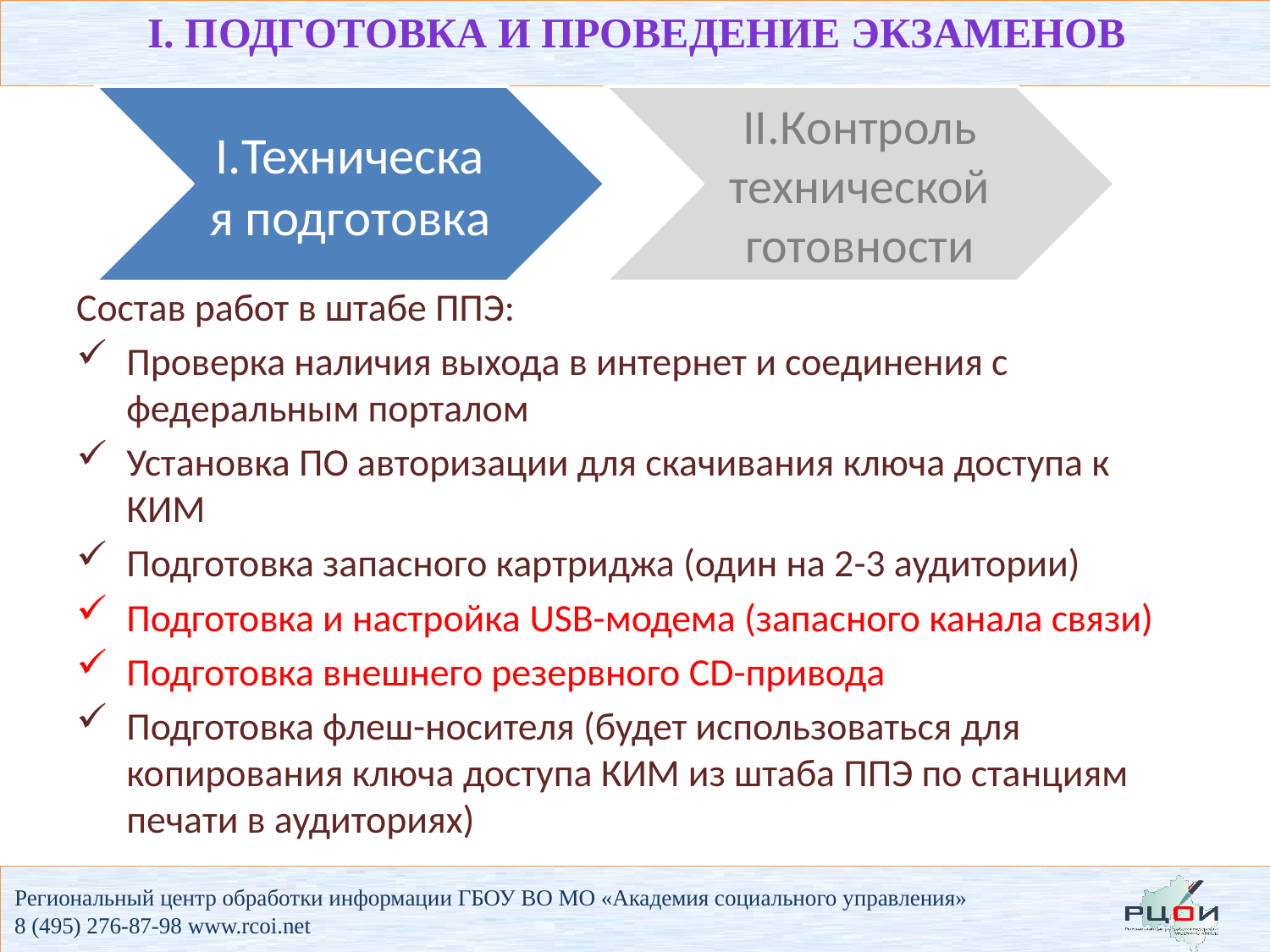

I. Подготовка и проведение экзаменов

I.Техническая подготовка
II.Контроль технической готовности
Состав работ в штабе ППЭ:
Проверка наличия выхода в интернет и соединения с федеральным порталом
Установка ПО авторизации для скачивания ключа доступа к КИМ
Подготовка запасного картриджа (один на 2-3 аудитории)
Подготовка и настройка USB-модема (запасного канала связи)
Подготовка внешнего резервного CD-привода
Подготовка флеш-носителя (будет использоваться для копирования ключа доступа КИМ из штаба ППЭ по станциям печати в аудиториях)